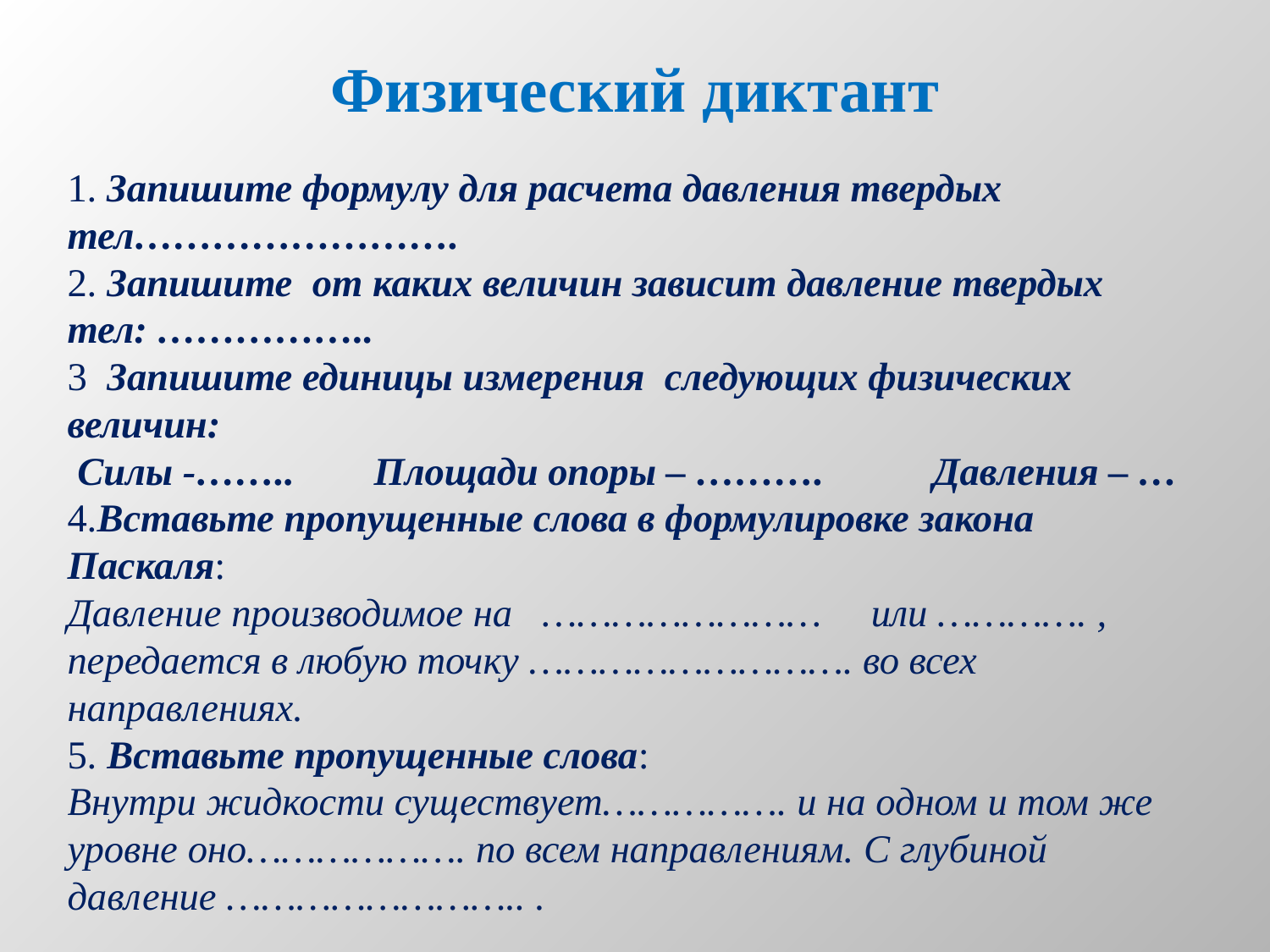

# Физический диктант
1. Запишите формулу для расчета давления твердых тел…………………….
2. Запишите  от каких величин зависит давление твердых тел: ……………..
3  Запишите единицы измерения  следующих физических величин:
 Силы -……..        Площади опоры – ……….           Давления – …
4.Вставьте пропущенные слова в формулировке закона Паскаля:
Давление производимое на   ……………………     или …………. , передается в любую точку ………………………. во всех направлениях.
5. Вставьте пропущенные слова:
Внутри жидкости существует……………. и на одном и том же уровне оно………………. по всем направлениям. С глубиной  давление …………………….. .